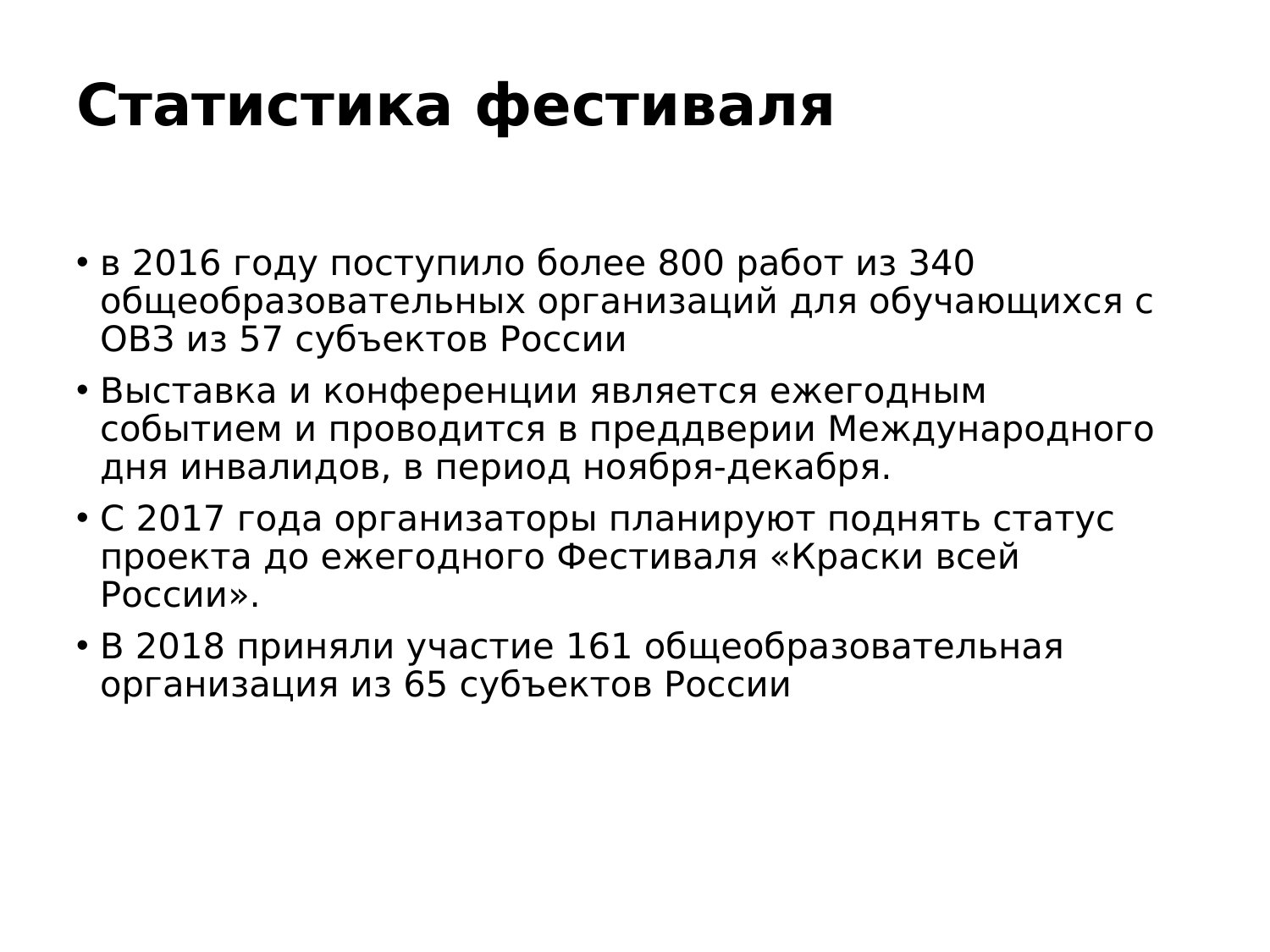

# Статистика фестиваля
в 2016 году поступило более 800 работ из 340 общеобразовательных организаций для обучающихся с ОВЗ из 57 субъектов России
Выставка и конференции является ежегодным событием и проводится в преддверии Международного дня инвалидов, в период ноября-декабря.
С 2017 года организаторы планируют поднять статус проекта до ежегодного Фестиваля «Краски всей России».
В 2018 приняли участие 161 общеобразовательная организация из 65 субъектов России